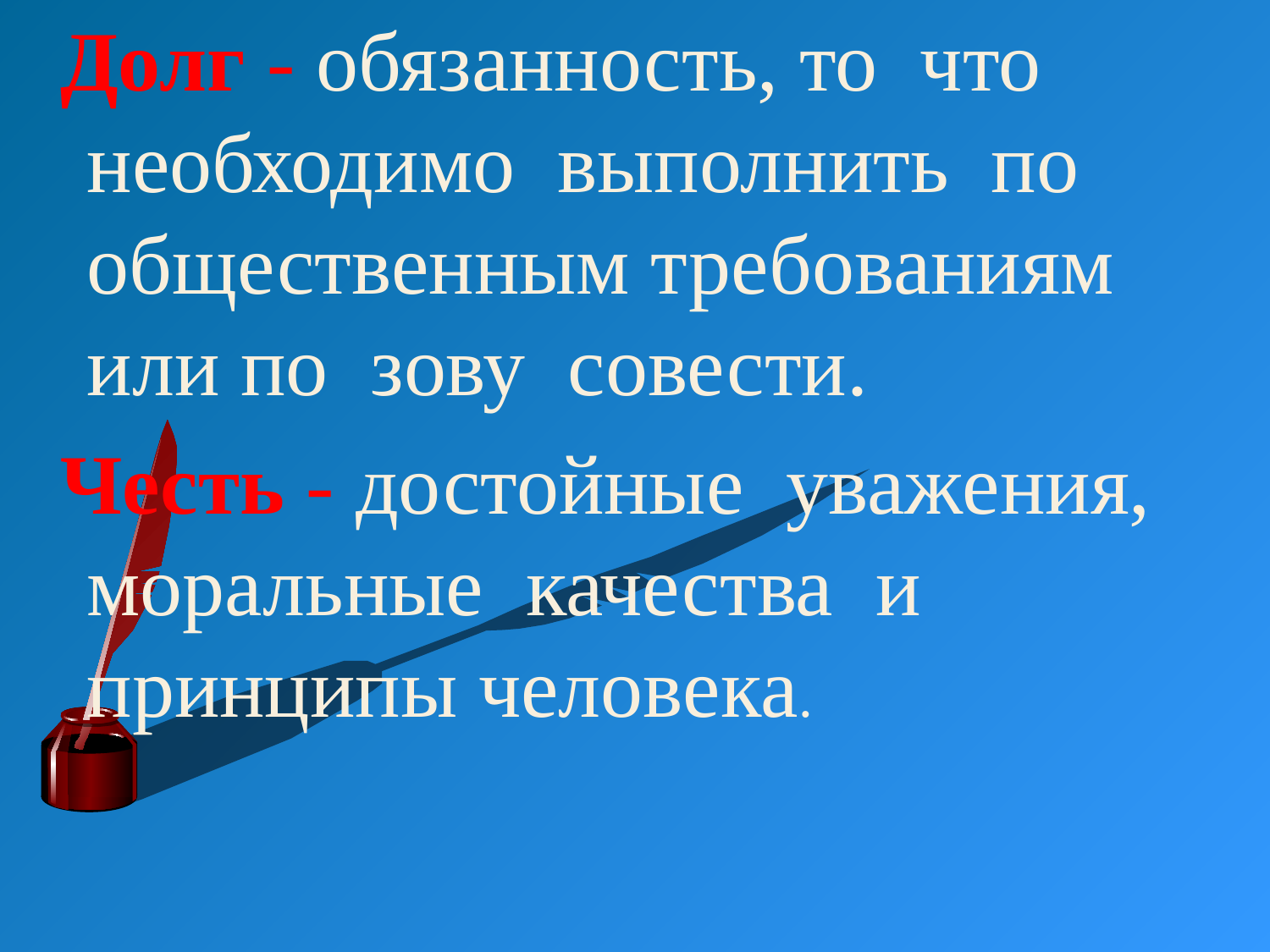

Долг - обязанность, то  что  необходимо  выполнить  по  общественным требованиям  или по  зову  совести.
 Честь - достойные  уважения,  моральные  качества  и  принципы человека.